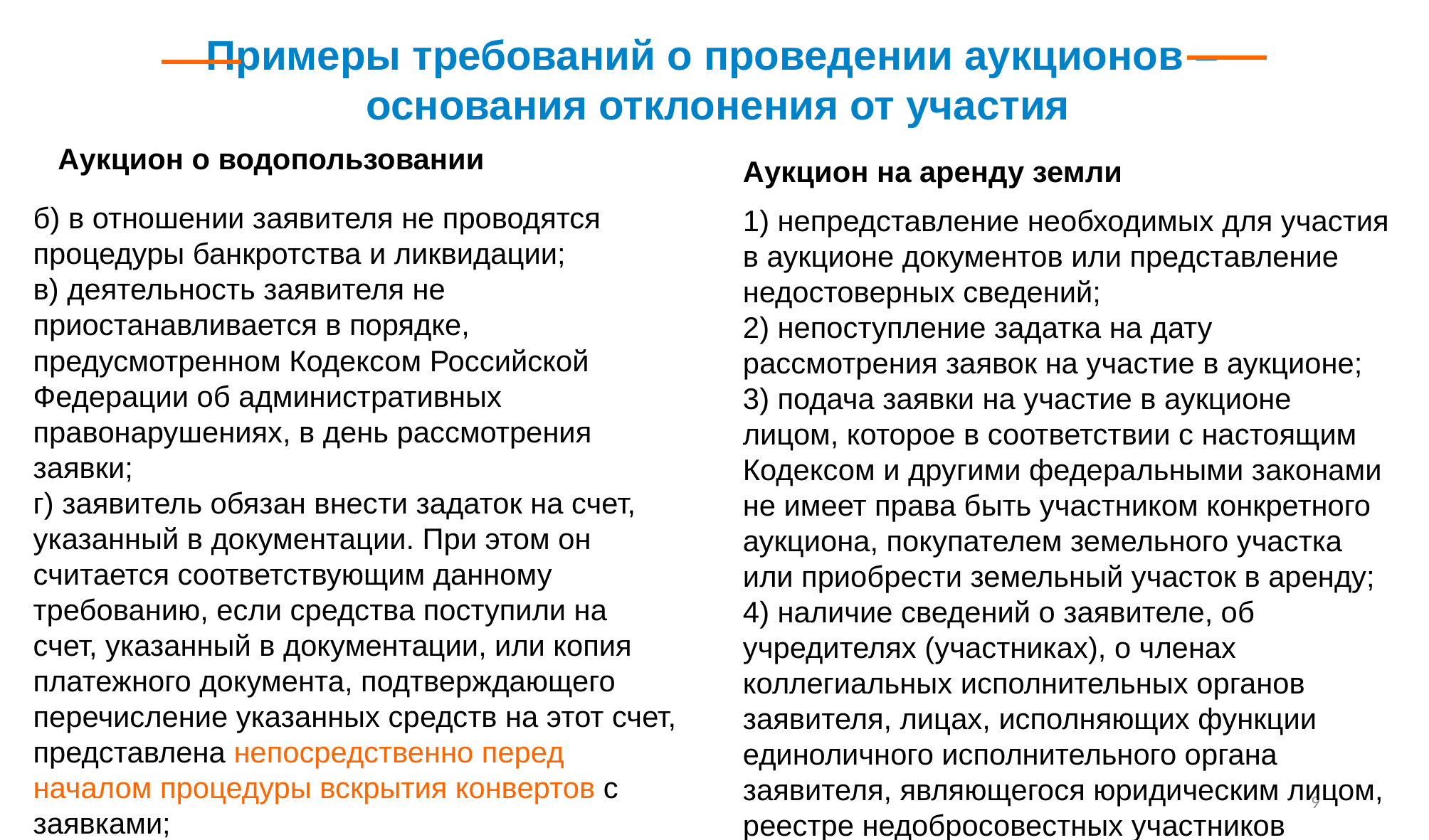

Примеры требований о проведении аукционов –
основания отклонения от участия
Аукцион о водопользовании
Аукцион на аренду земли
б) в отношении заявителя не проводятся процедуры банкротства и ликвидации;
в) деятельность заявителя не приостанавливается в порядке, предусмотренном Кодексом Российской Федерации об административных правонарушениях, в день рассмотрения заявки;
г) заявитель обязан внести задаток на счет, указанный в документации. При этом он считается соответствующим данному требованию, если средства поступили на счет, указанный в документации, или копия платежного документа, подтверждающего перечисление указанных средств на этот счет, представлена непосредственно перед началом процедуры вскрытия конвертов с заявками;
д) отсутствие информации о заявителе в реестре недобросовестных водопользователей и участников аукциона на право заключения договора водопользования.
1) непредставление необходимых для участия в аукционе документов или представление недостоверных сведений;
2) непоступление задатка на дату рассмотрения заявок на участие в аукционе;
3) подача заявки на участие в аукционе лицом, которое в соответствии с настоящим Кодексом и другими федеральными законами не имеет права быть участником конкретного аукциона, покупателем земельного участка или приобрести земельный участок в аренду;
4) наличие сведений о заявителе, об учредителях (участниках), о членах коллегиальных исполнительных органов заявителя, лицах, исполняющих функции единоличного исполнительного органа заявителя, являющегося юридическим лицом, реестре недобросовестных участников аукциона.
9